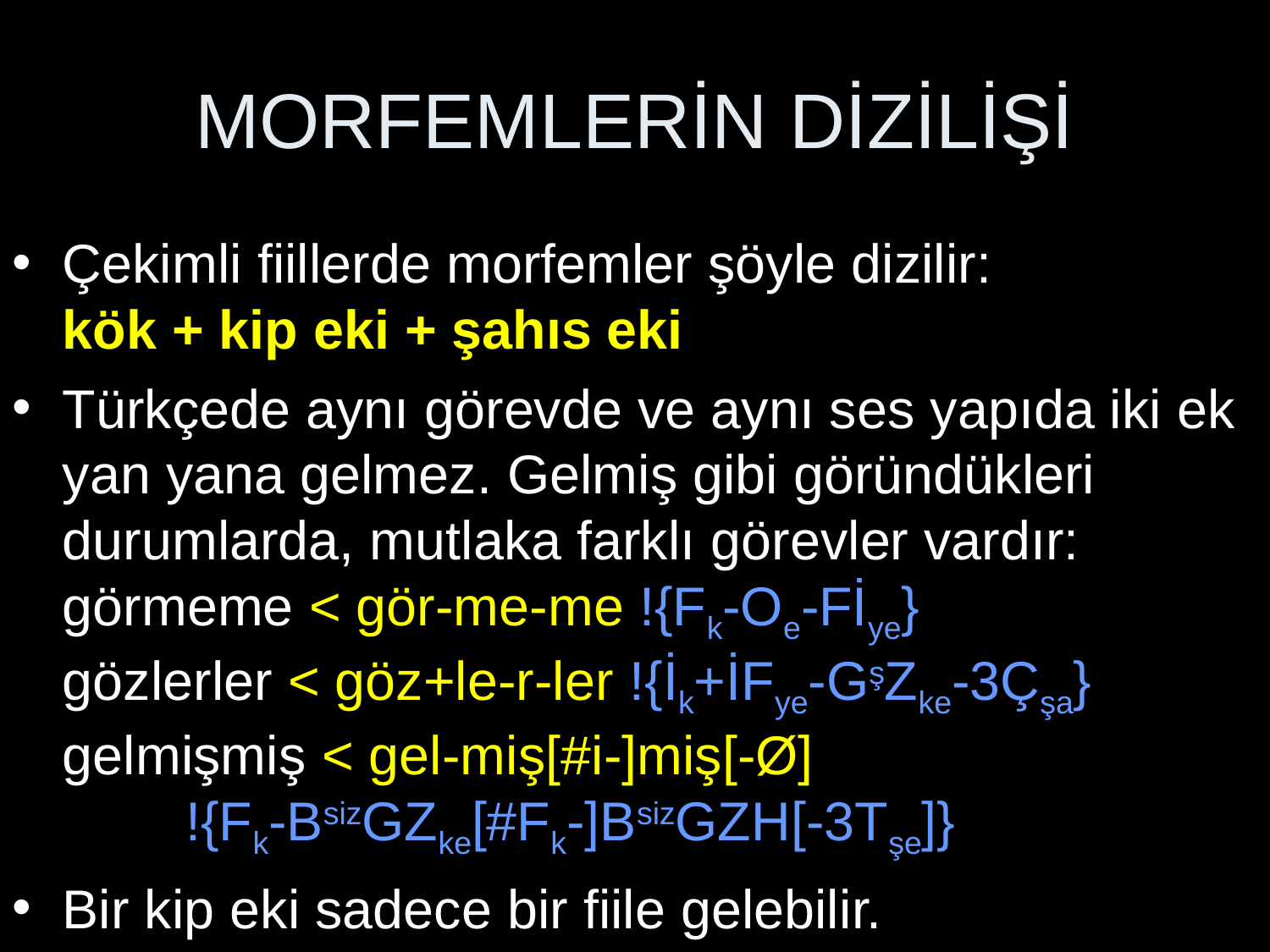

# MORFEMLERİN DİZİLİŞİ
Çekimli fiillerde morfemler şöyle dizilir:
kök + kip eki + şahıs eki
Türkçede aynı görevde ve aynı ses yapıda iki ek yan yana gelmez. Gelmiş gibi göründükleri durumlarda, mutlaka farklı görevler vardır:
görmeme < gör-me-me !{Fk-Oe-Fİye}
gözlerler < göz+le-r-ler !{İk+İFye-GşZke-3Çşa}
gelmişmiş < gel-miş[#i-]miş[-Ø]
		!{Fk-BsizGZke[#Fk-]BsizGZH[-3Tşe]}
Bir kip eki sadece bir fiile gelebilir.